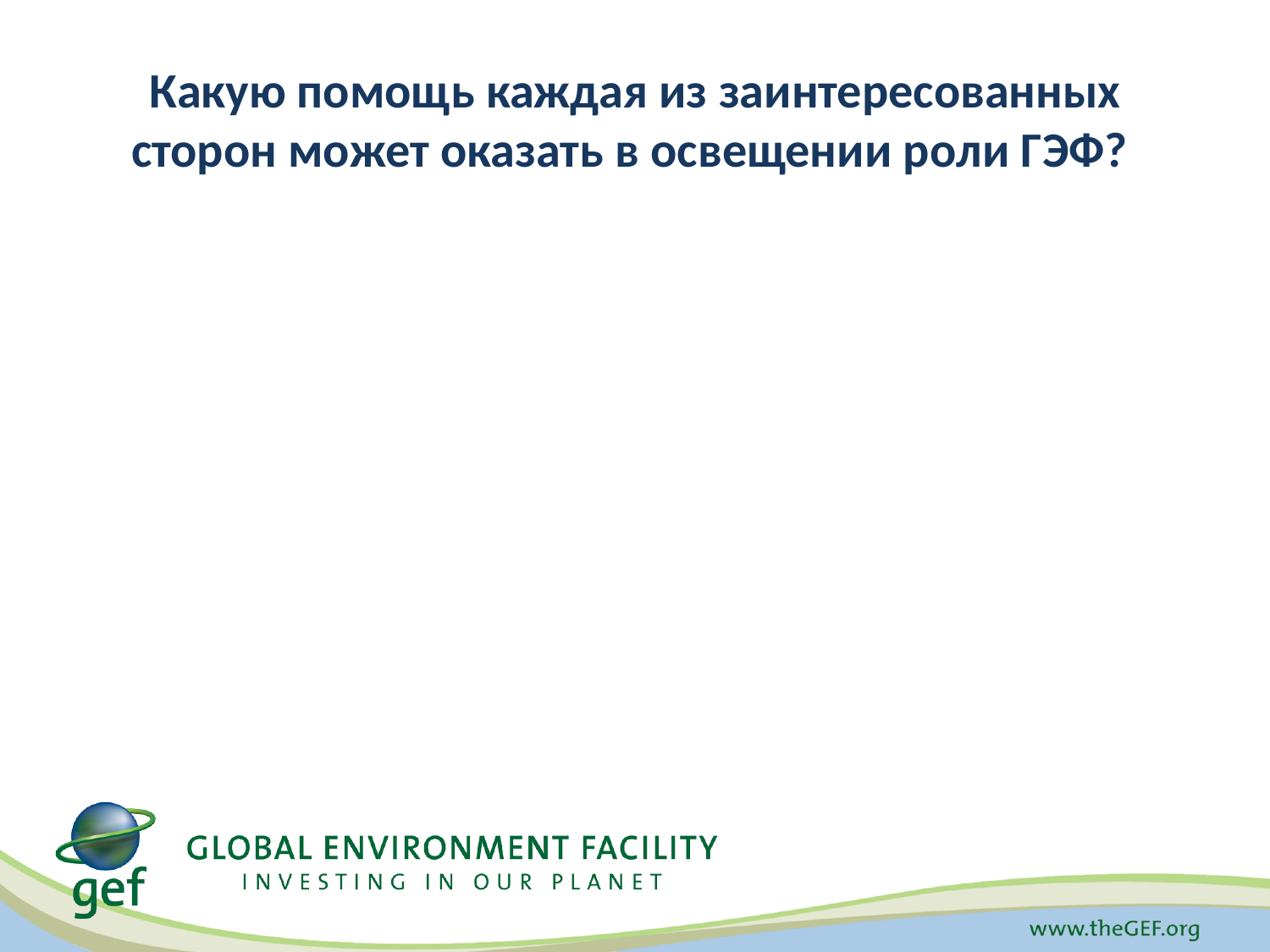

# Какую помощь каждая из заинтересованных сторон может оказать в освещении роли ГЭФ?